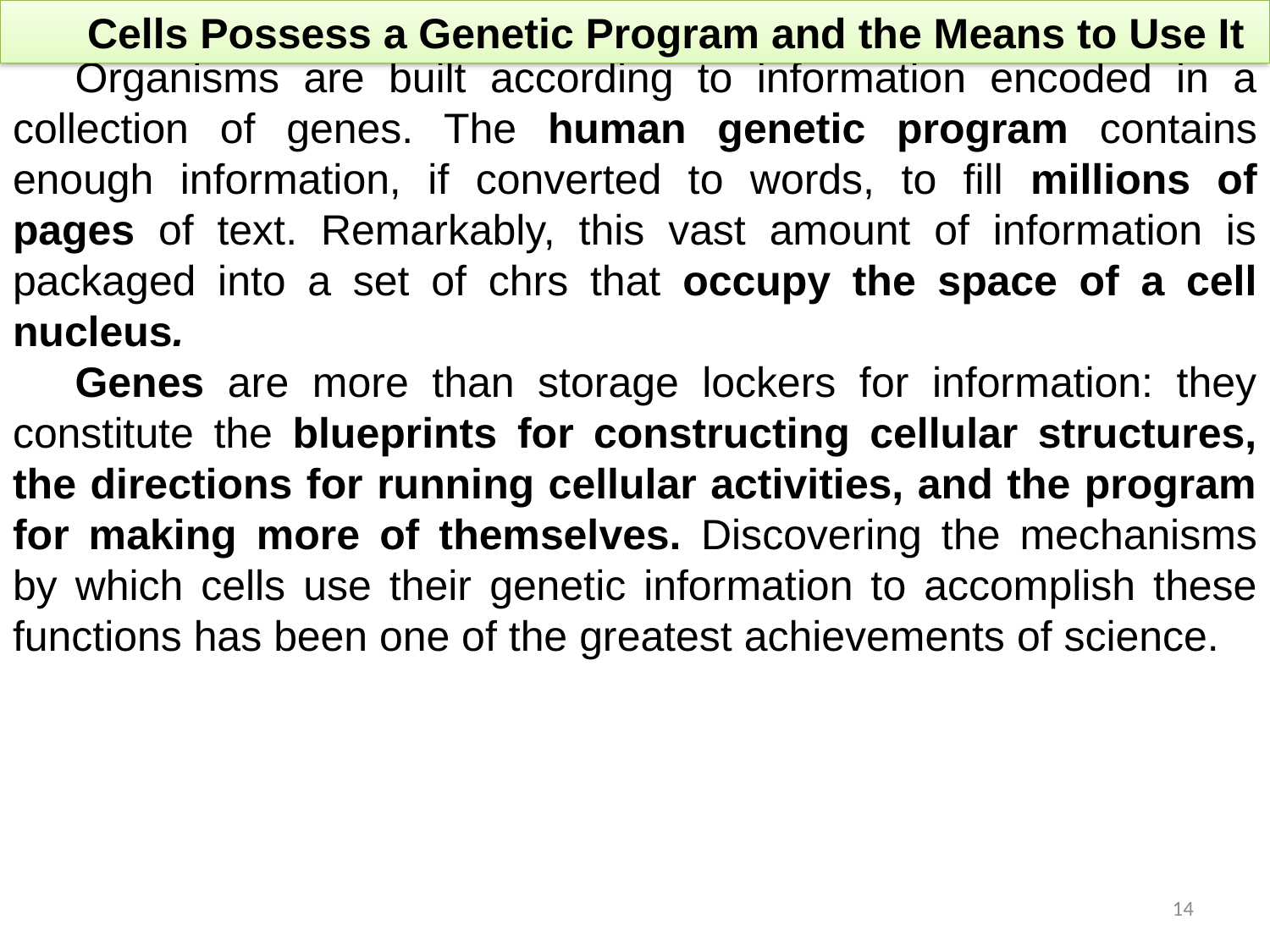

Cells Possess a Genetic Program and the Means to Use It
Organisms are built according to information encoded in a collection of genes. The human genetic program contains enough information, if converted to words, to fill millions of pages of text. Remarkably, this vast amount of information is packaged into a set of chrs that occupy the space of a cell nucleus.
Genes are more than storage lockers for information: they constitute the blueprints for constructing cellular structures, the directions for running cellular activities, and the program for making more of themselves. Discovering the mechanisms by which cells use their genetic information to accomplish these functions has been one of the greatest achievements of science.
14